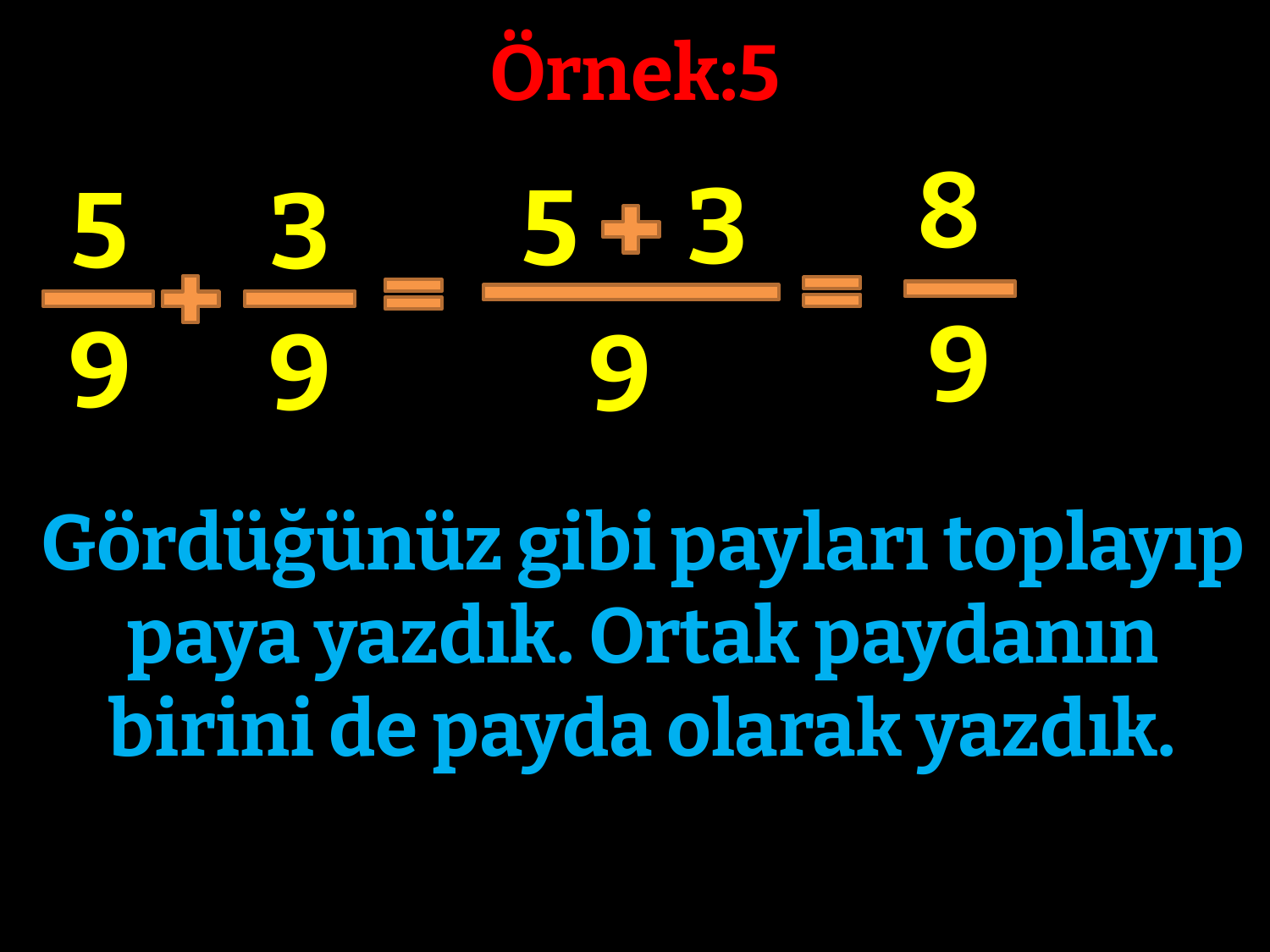

Örnek:5
8
3
5
5
3

9
9
#
9
9
Gördüğünüz gibi payları toplayıp paya yazdık. Ortak paydanın birini de payda olarak yazdık.